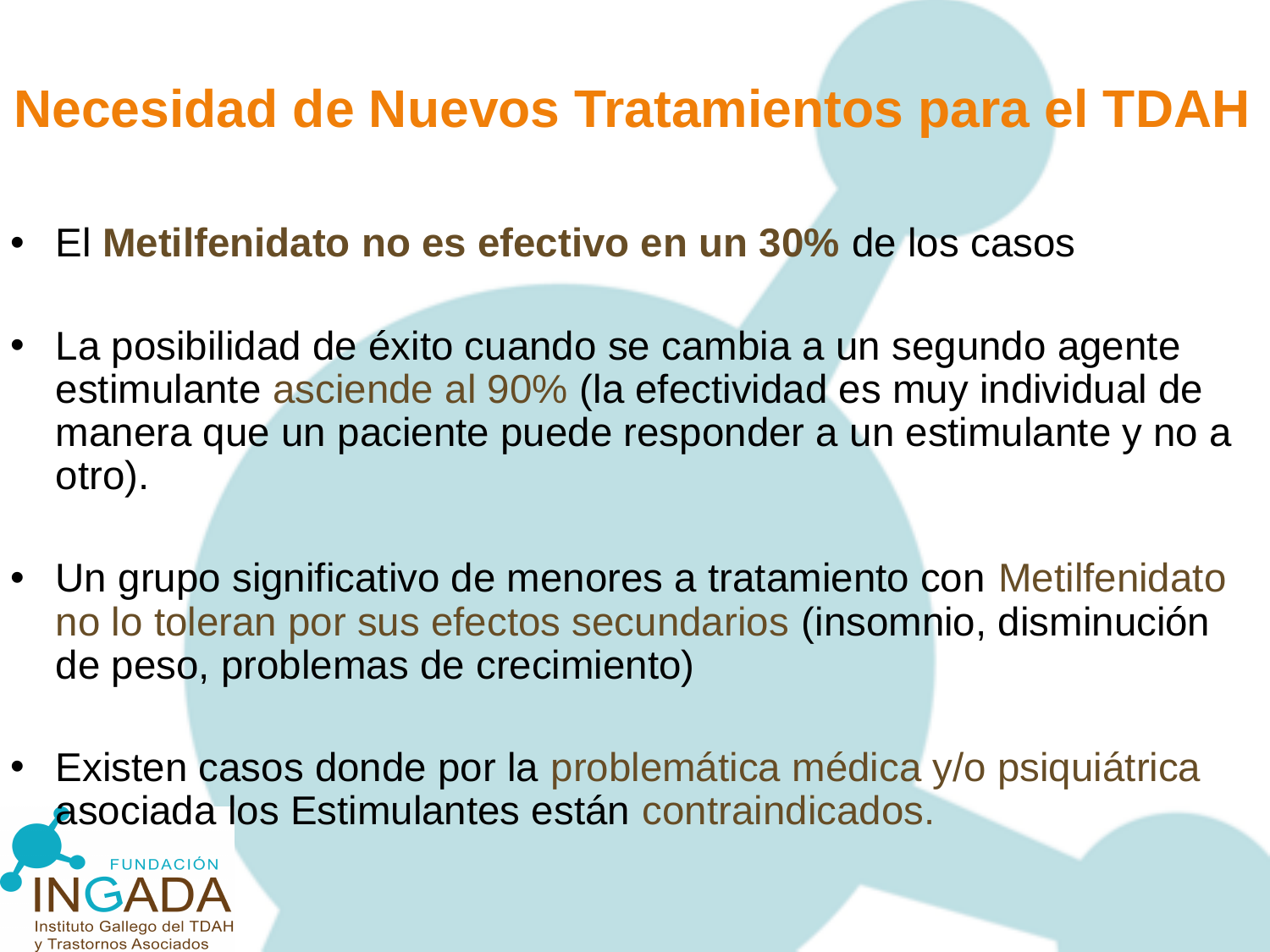

# Necesidad de Nuevos Tratamientos para el TDAH
El Metilfenidato no es efectivo en un 30% de los casos

La posibilidad de éxito cuando se cambia a un segundo agente estimulante asciende al 90% (la efectividad es muy individual de manera que un paciente puede responder a un estimulante y no a otro).

Un grupo significativo de menores a tratamiento con Metilfenidato no lo toleran por sus efectos secundarios (insomnio, disminución de peso, problemas de crecimiento)

Existen casos donde por la problemática médica y/o psiquiátrica asociada los Estimulantes están contraindicados.